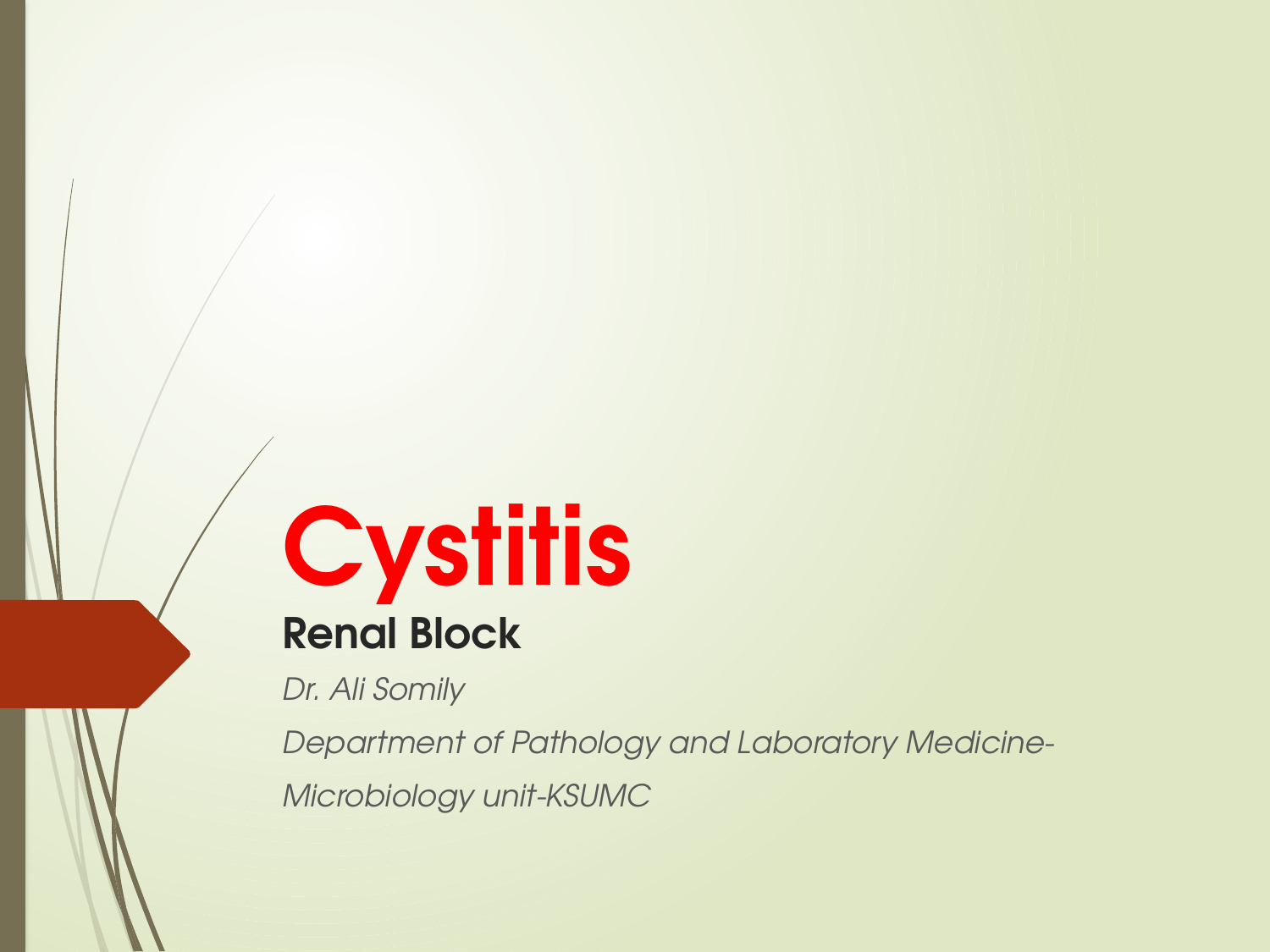

# Cystitis Renal Block
Dr. Ali Somily
Department of Pathology and Laboratory Medicine-
Microbiology unit-KSUMC